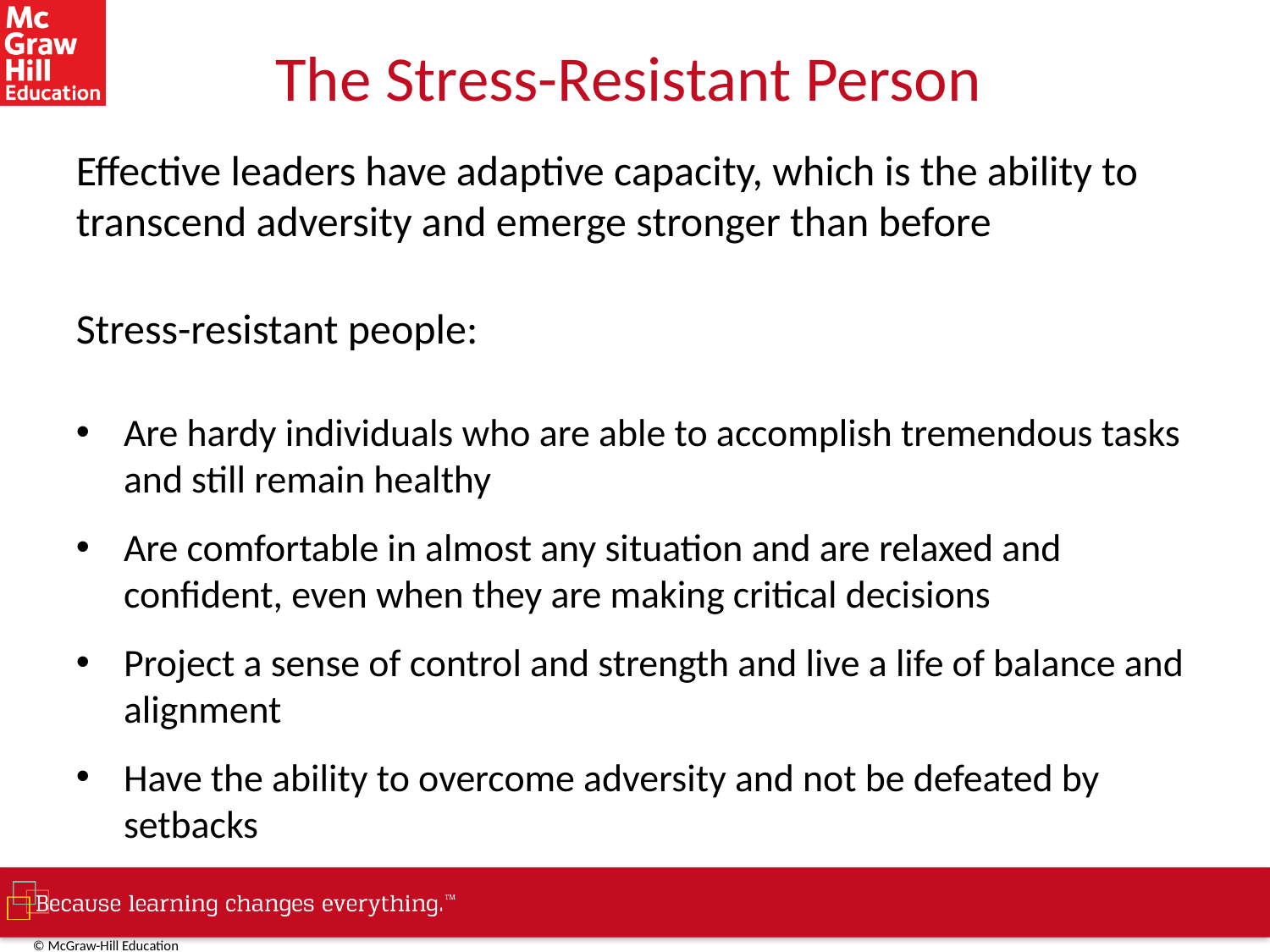

# The Stress-Resistant Person
Effective leaders have adaptive capacity, which is the ability to transcend adversity and emerge stronger than before

Stress-resistant people:

Are hardy individuals who are able to accomplish tremendous tasks and still remain healthy
Are comfortable in almost any situation and are relaxed and confident, even when they are making critical decisions
Project a sense of control and strength and live a life of balance and alignment
Have the ability to overcome adversity and not be defeated by setbacks